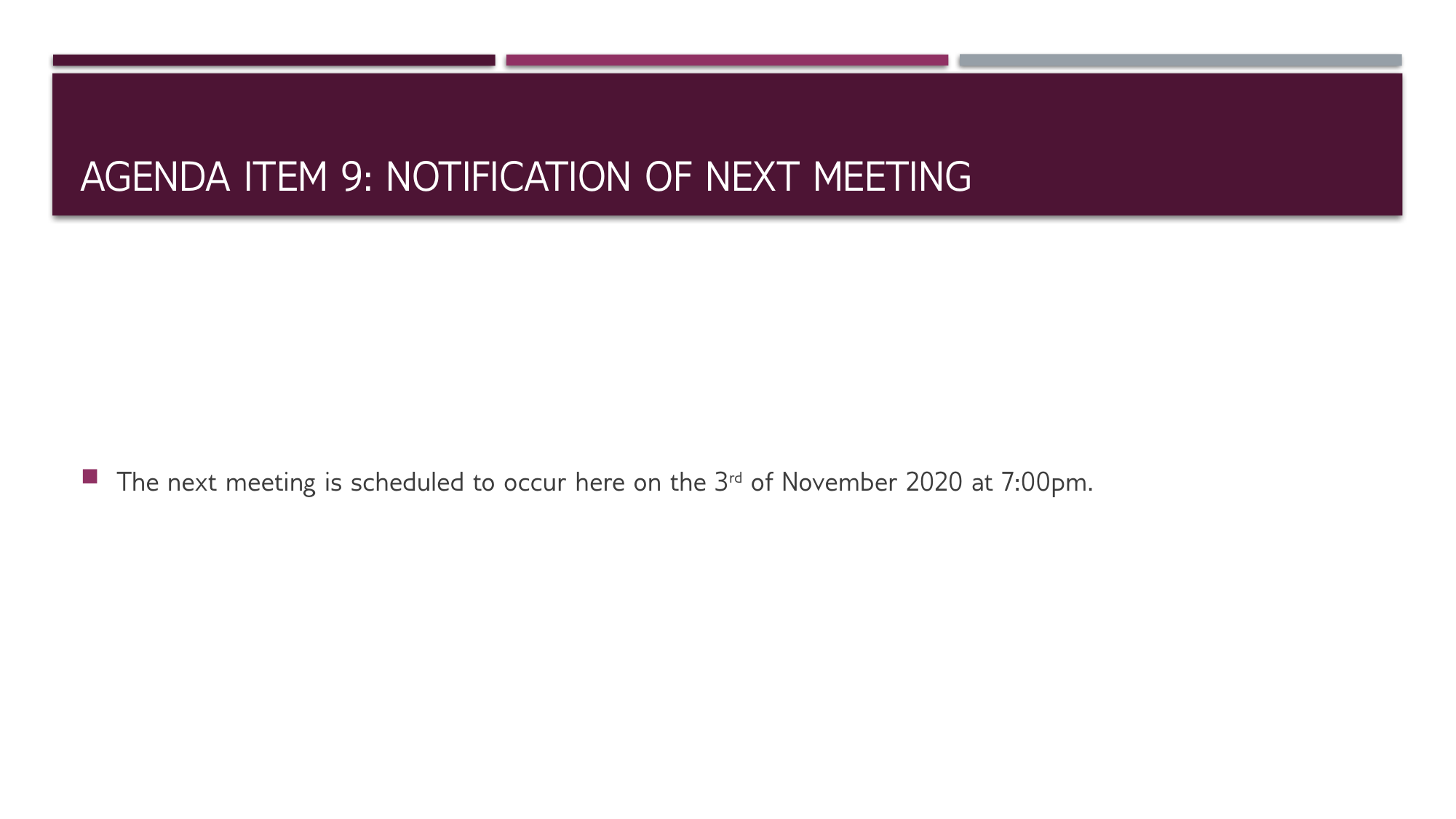

# Agenda Item 9: Notification of Next Meeting
The next meeting is scheduled to occur here on the 3rd of November 2020 at 7:00pm.